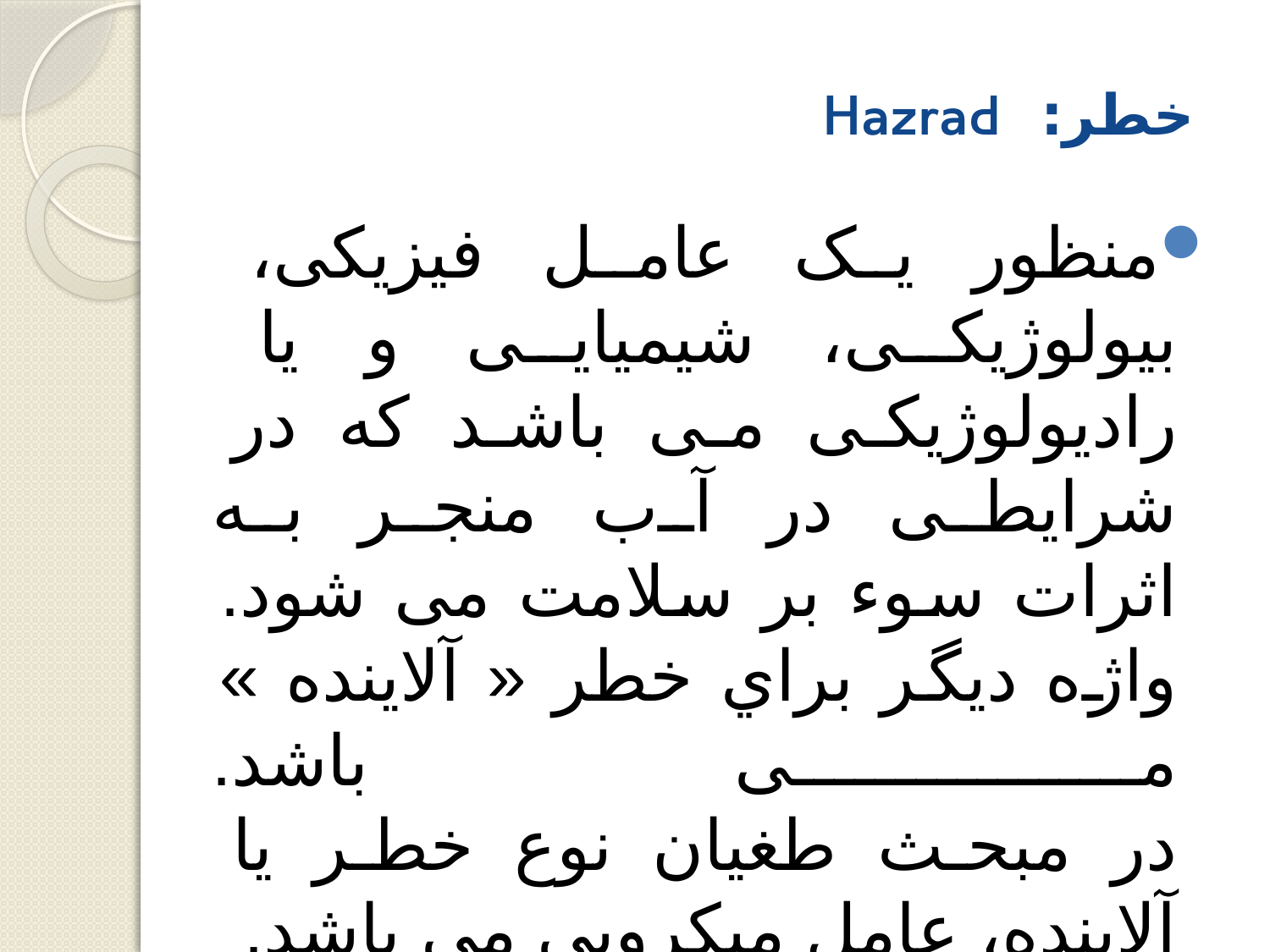

# خطر:  Hazrad
منظور یک عامل فیزیکی، بیولوژیکی، شیمیایی و یا رادیولوژیکی می باشد که در شرایطی در آب منجر به
اثرات سوء بر سلامت می شود. واژه دیگر براي خطر « آلاینده » می باشد.
در مبحث طغیان نوع خطر یا آلاینده، عامل میکروبی می باشد.